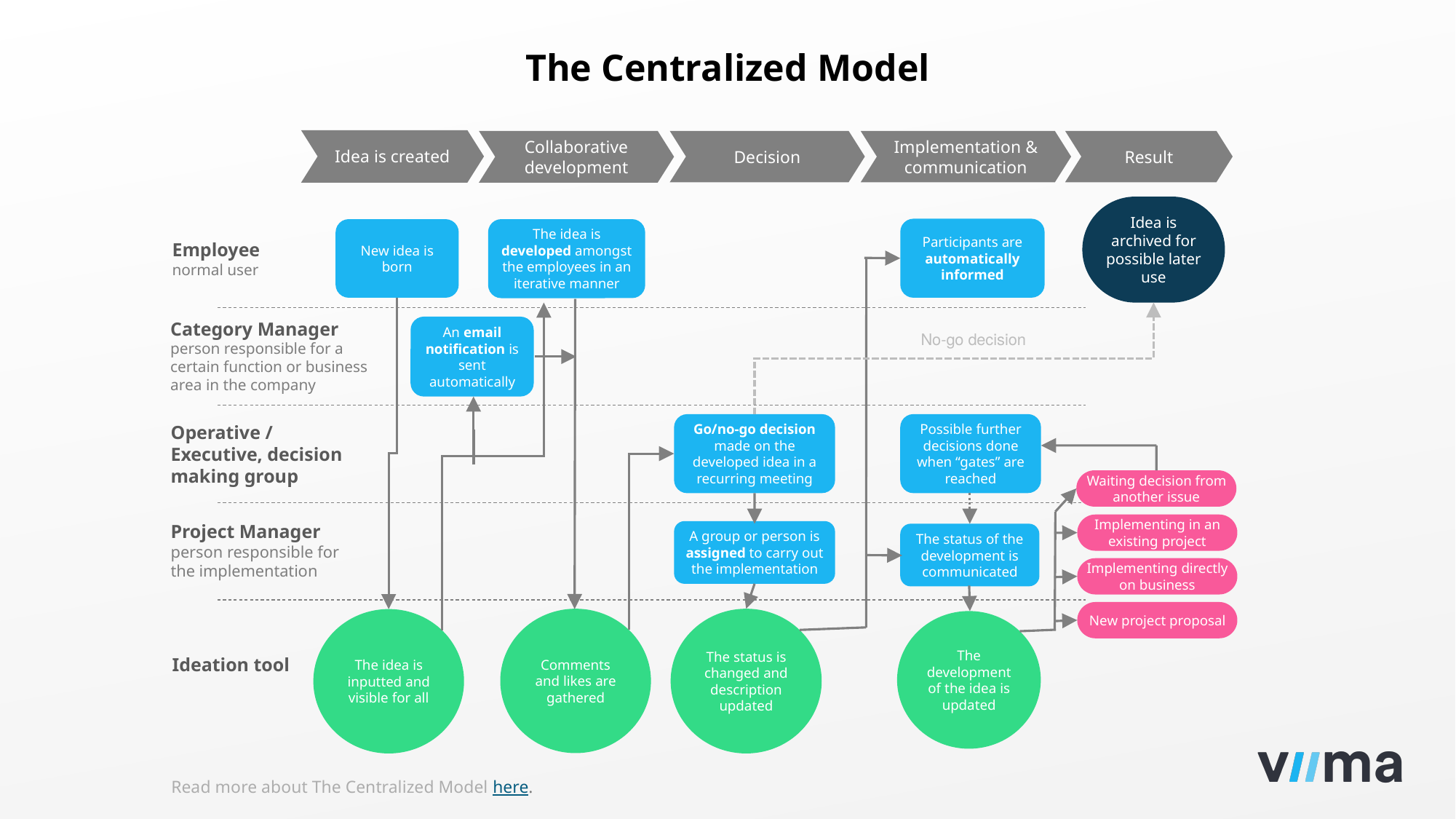

The Centralized Model
Idea is created
Collaborative development
Decision
Result
Implementation & communication
Idea is archived for possible later use
Employee
normal user
Participants are automatically informed
New idea is born
The idea is developed amongst the employees in an iterative manner
Category Manager
person responsible for a certain function or business area in the company
An email notification is sent automatically
No-go decision
Operative / Executive, decision making group
Possible further decisions done when “gates” are reached
Go/no-go decision made on the developed idea in a recurring meeting
Waiting decision from another issue
Project Manager person responsible for the implementation
Implementing in an existing project
A group or person is assigned to carry out the implementation
The status of the development is communicated
Implementing directly on business
New project proposal
The status is changed and description updated
Comments and likes are gathered
The idea is inputted and visible for all
The development of the idea is updated
Ideation tool
Read more about The Centralized Model here.